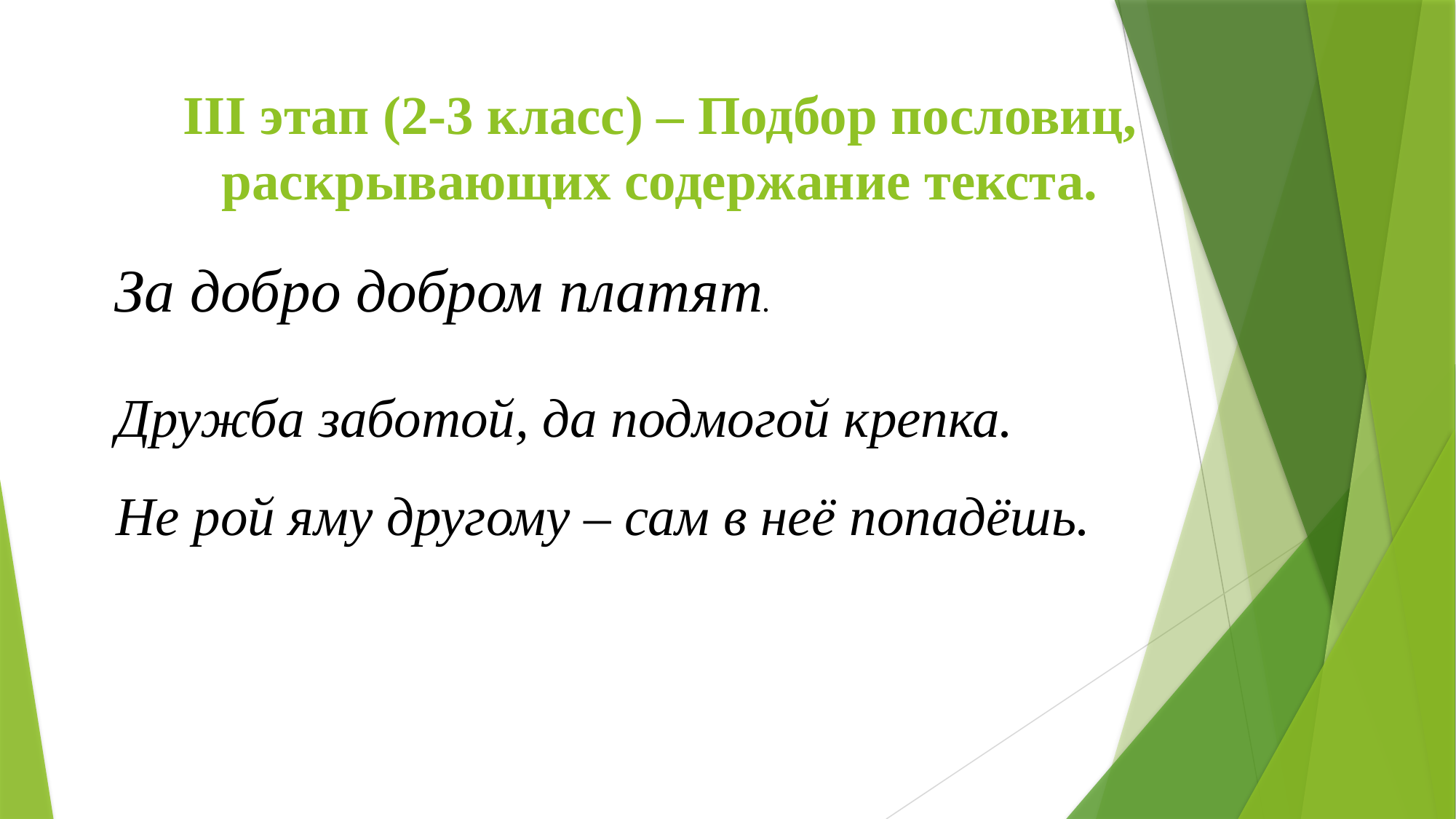

# III этап (2-3 класс) – Подбор пословиц, раскрывающих содержание текста.
За добро добром платят.
Дружба заботой, да подмогой крепка.
Не рой яму другому – сам в неё попадёшь.